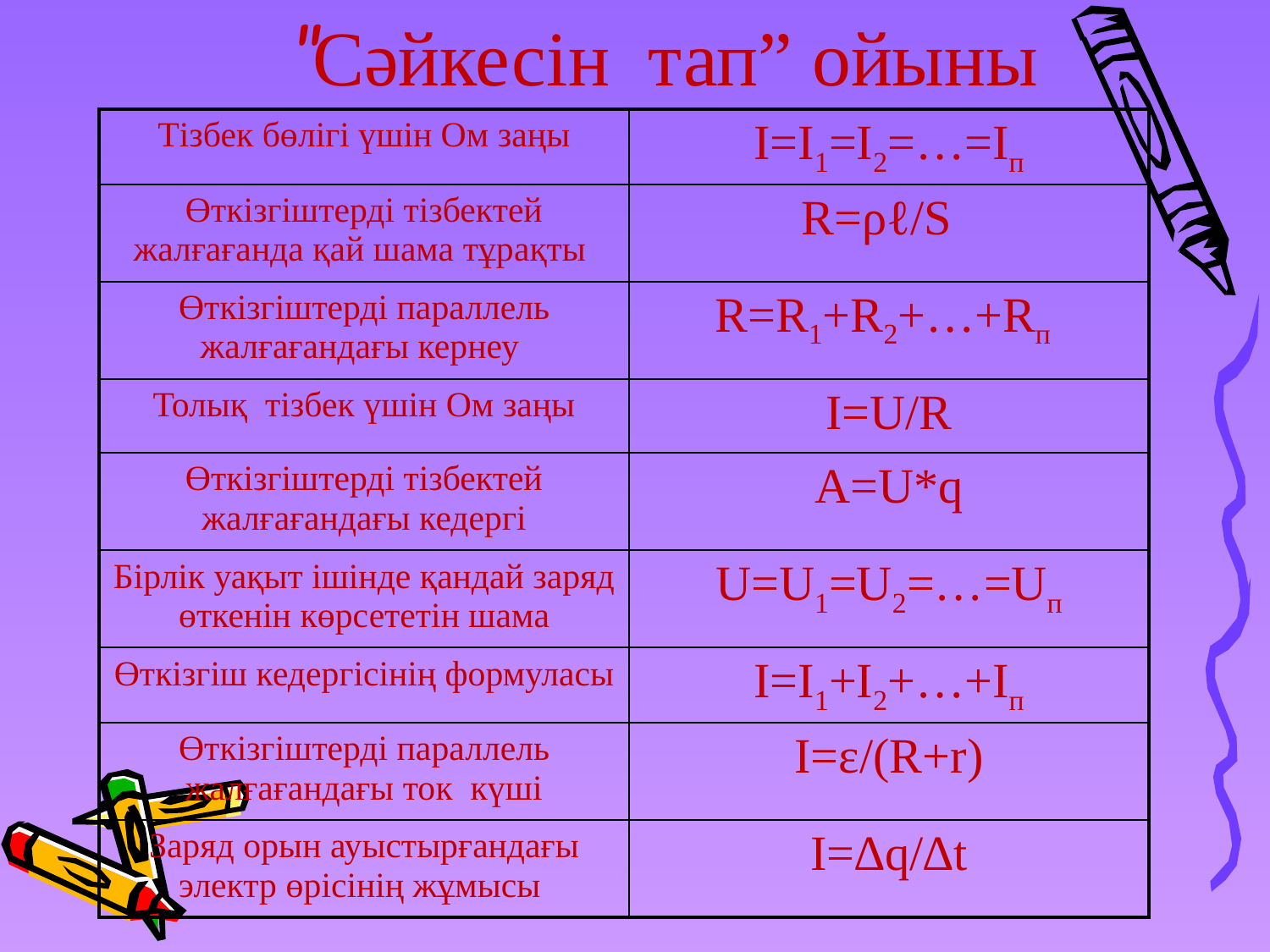

“Сәйкесін  тап” ойыны
| Тізбек бөлігі үшін Ом заңы | I=I1=I2=…=Iп |
| --- | --- |
| Өткізгіштерді тізбектей жалғағанда қай шама тұрақты | R=ρℓ/S |
| Өткізгіштерді параллель жалғағандағы кернеу | R=R1+R2+…+Rп |
| Толық тізбек үшін Ом заңы | I=U/R |
| Өткізгіштерді тізбектей жалғағандағы кедергі | A=U\*q |
| Бірлік уақыт ішінде қандай заряд өткенін көрсететін шама | U=U1=U2=…=Uп |
| Өткізгіш кедергісінің формуласы | I=I1+I2+…+Iп |
| Өткізгіштерді параллель жалғағандағы ток күші | I=ε/(R+r) |
| Заряд орын ауыстырғандағы электр өрісінің жұмысы | I=∆q/∆t |